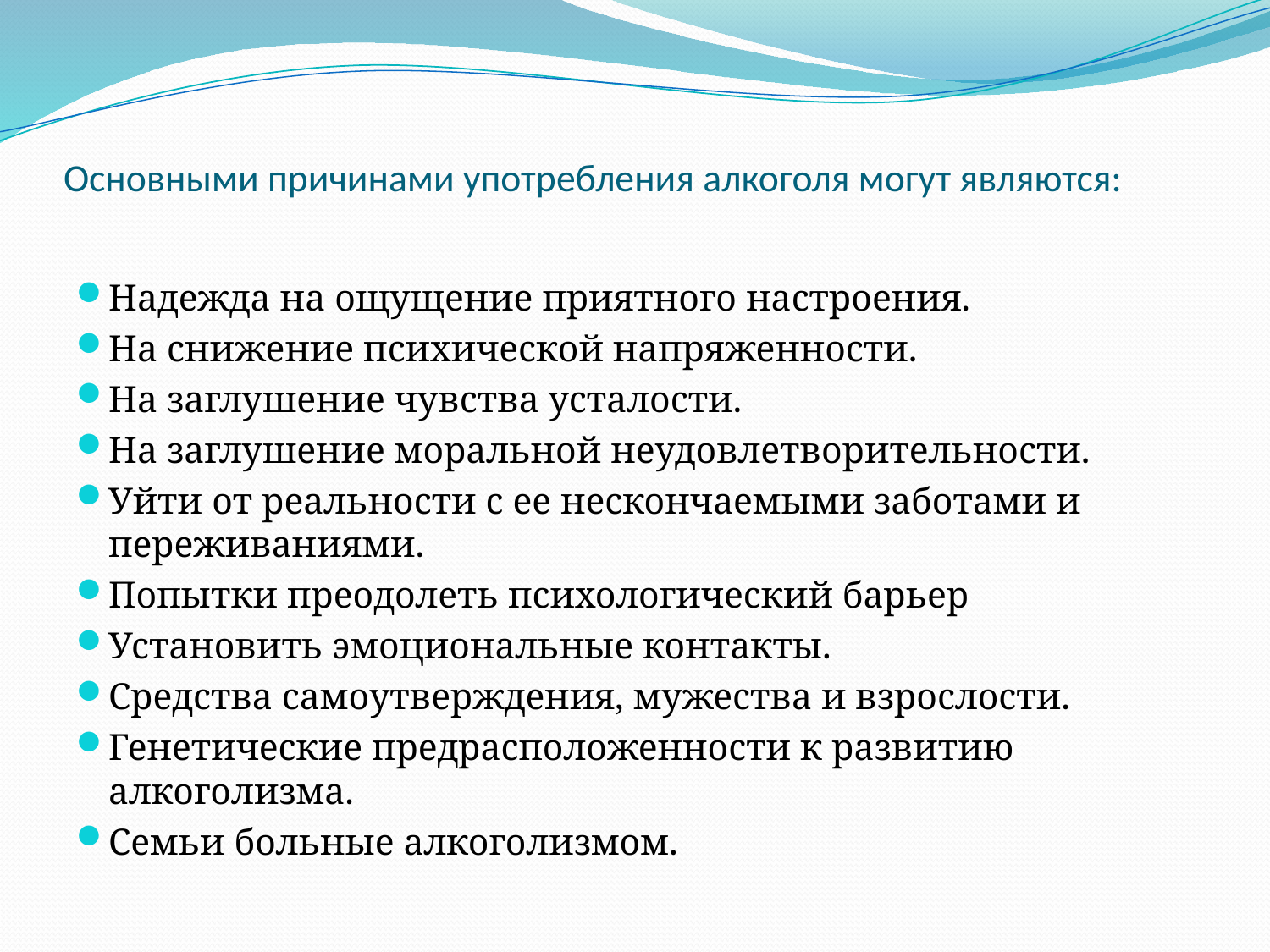

# Основными причинами употребления алкоголя могут являются:
Надежда на ощущение приятного настроения.
На снижение психической напряженности.
На заглушение чувства усталости.
На заглушение моральной неудовлетворительности.
Уйти от реальности с ее нескончаемыми заботами и переживаниями.
Попытки преодолеть психологический барьер
Установить эмоциональные контакты.
Средства самоутверждения, мужества и взрослости.
Генетические предрасположенности к развитию алкоголизма.
Семьи больные алкоголизмом.